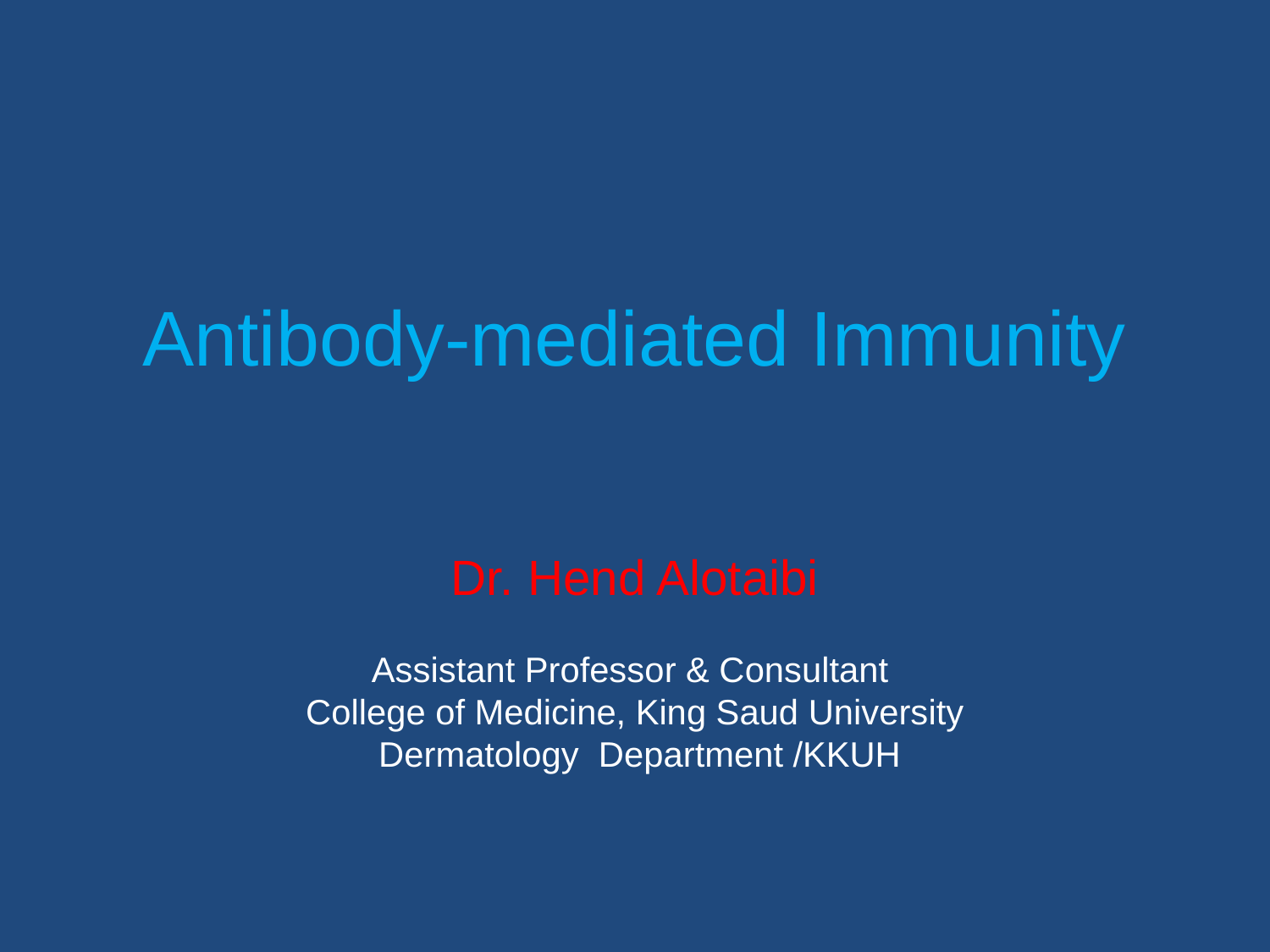

# Antibody-mediated Immunity
Dr. Hend Alotaibi
Assistant Professor & Consultant
College of Medicine, King Saud University
 Dermatology  Department /KKUH